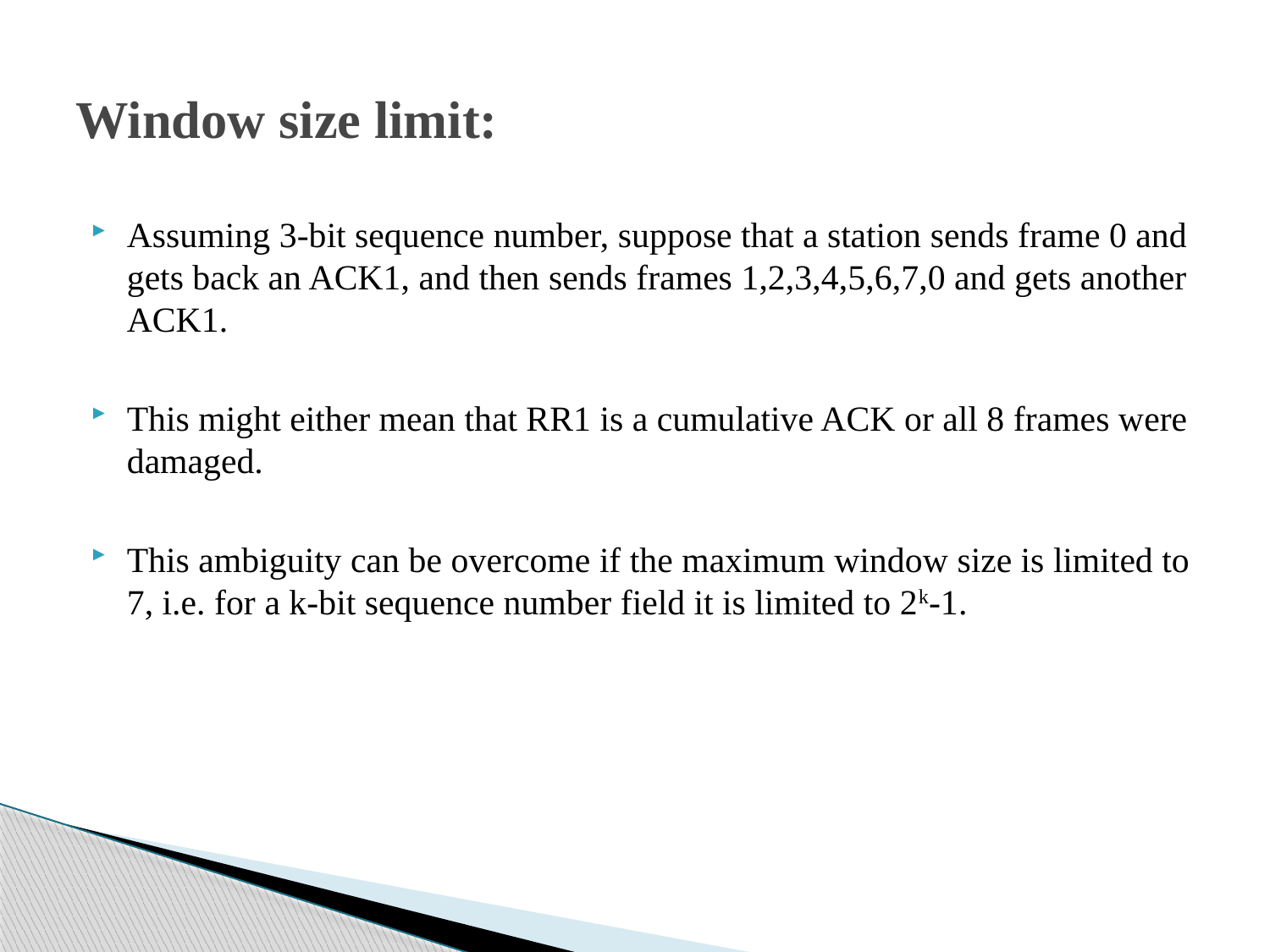

# Window size limit:
Assuming 3-bit sequence number, suppose that a station sends frame 0 and gets back an ACK1, and then sends frames 1,2,3,4,5,6,7,0 and gets another ACK1.

This might either mean that RR1 is a cumulative ACK or all 8 frames were damaged.

This ambiguity can be overcome if the maximum window size is limited to 7, i.e. for a k-bit sequence number field it is limited to 2k-1.